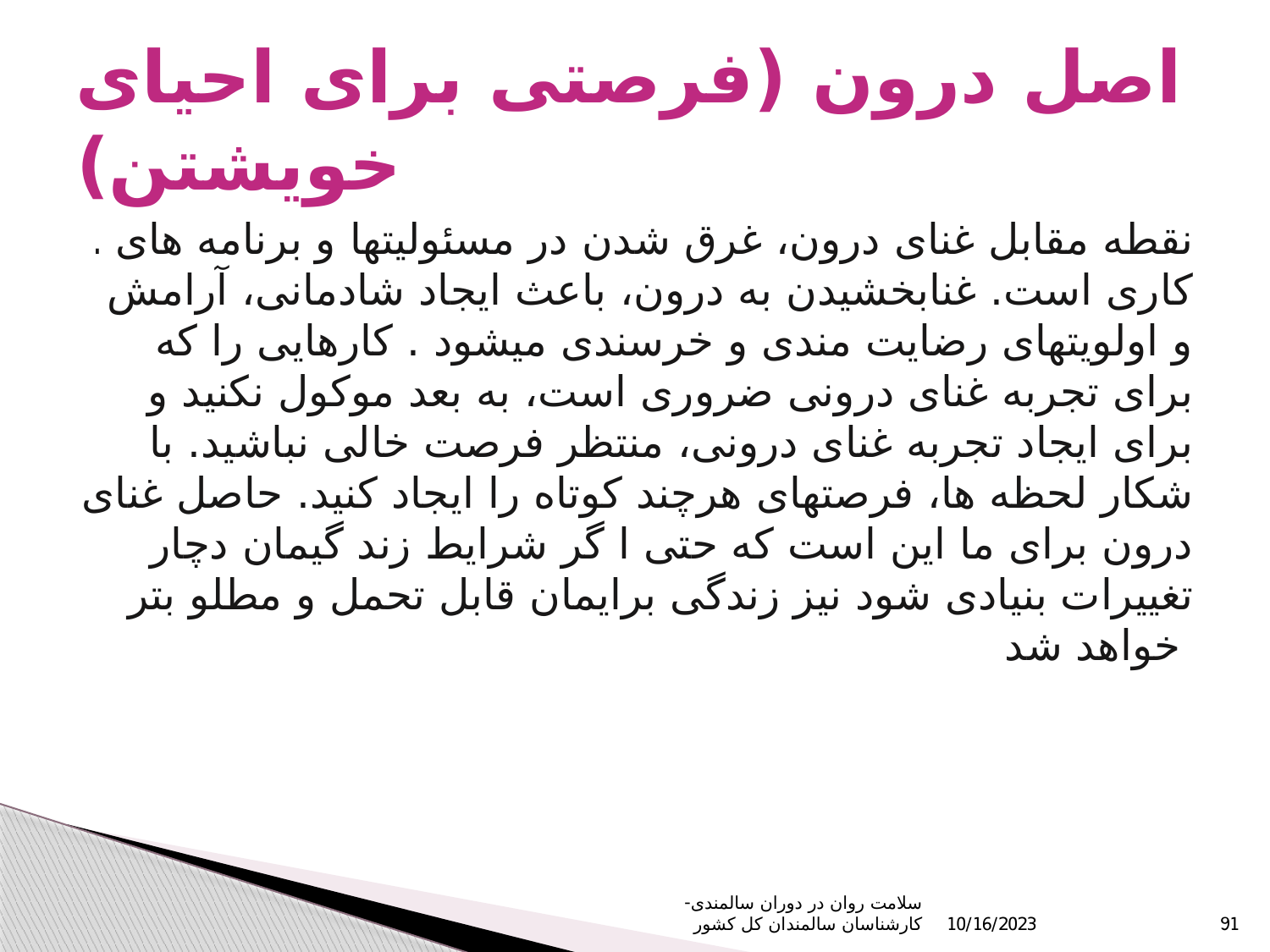

# اصل درون (فرصتی برای احیای خویشتن)
. نقطه مقابل غنای درون، غرق شدن در مسئولیتها و برنامه های کاری است. غنابخشیدن به درون، باعث ایجاد شادمانی، آرامش و اولویتهای رضایت مندی و خرسندی میشود . کارهایی را که برای تجربه غنای درونی ضروری است، به بعد موکول نکنید و برای ایجاد تجربه غنای درونی، منتظر فرصت خالی نباشید. با شکار لحظه ها، فرصتهای هرچند کوتاه را ایجاد کنید. حاصل غنای درون برای ما این است که حتی ا گر شرایط زند گیمان دچار تغییرات بنیادی شود نیز زندگی برایمان قابل تحمل و مطلو بتر خواهد شد

سلامت روان در دوران سالمندی- کارشناسان سالمندان کل کشور
10/16/2023
91